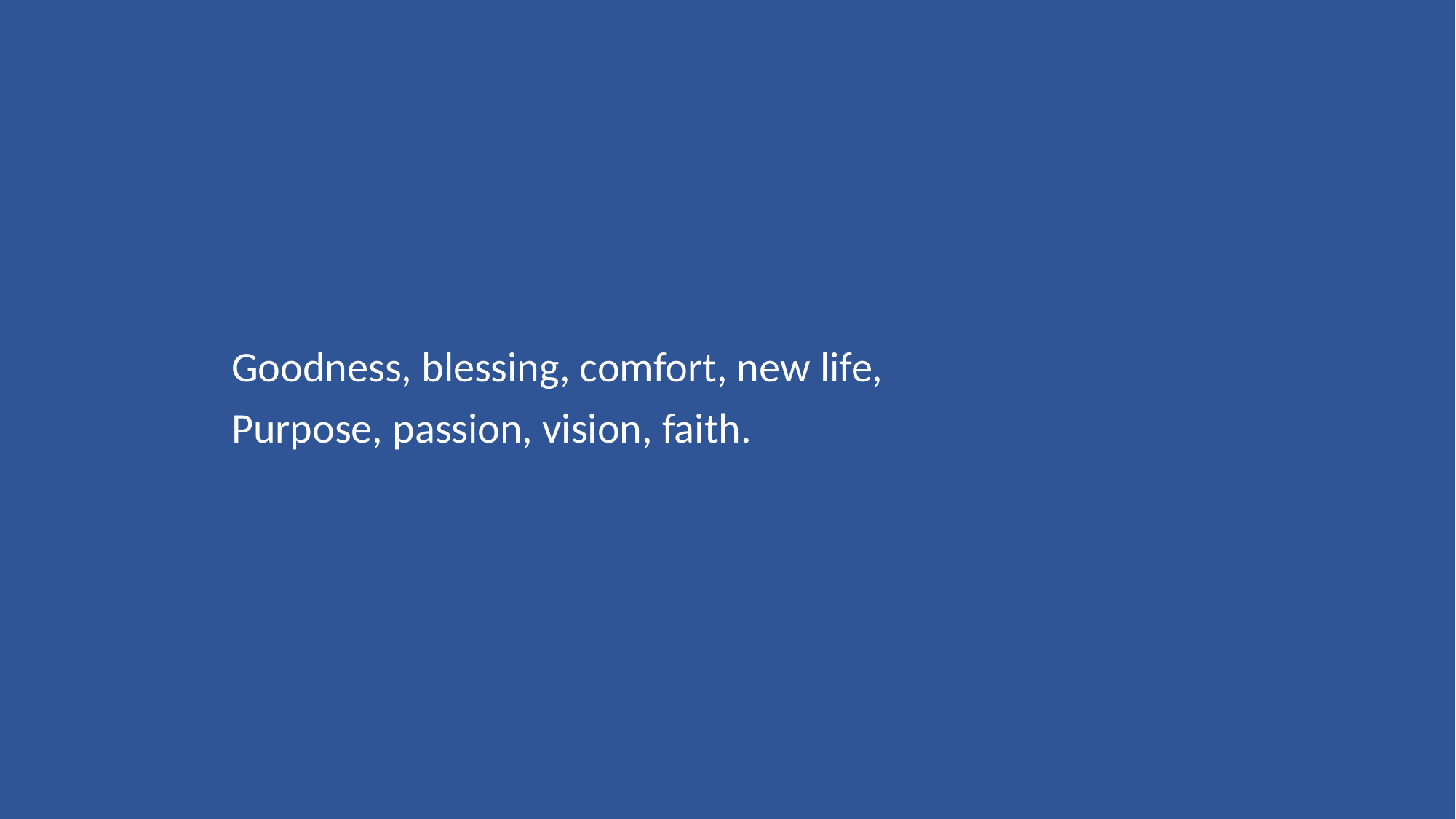

Goodness, blessing, comfort, new life,
Purpose, passion, vision, faith.